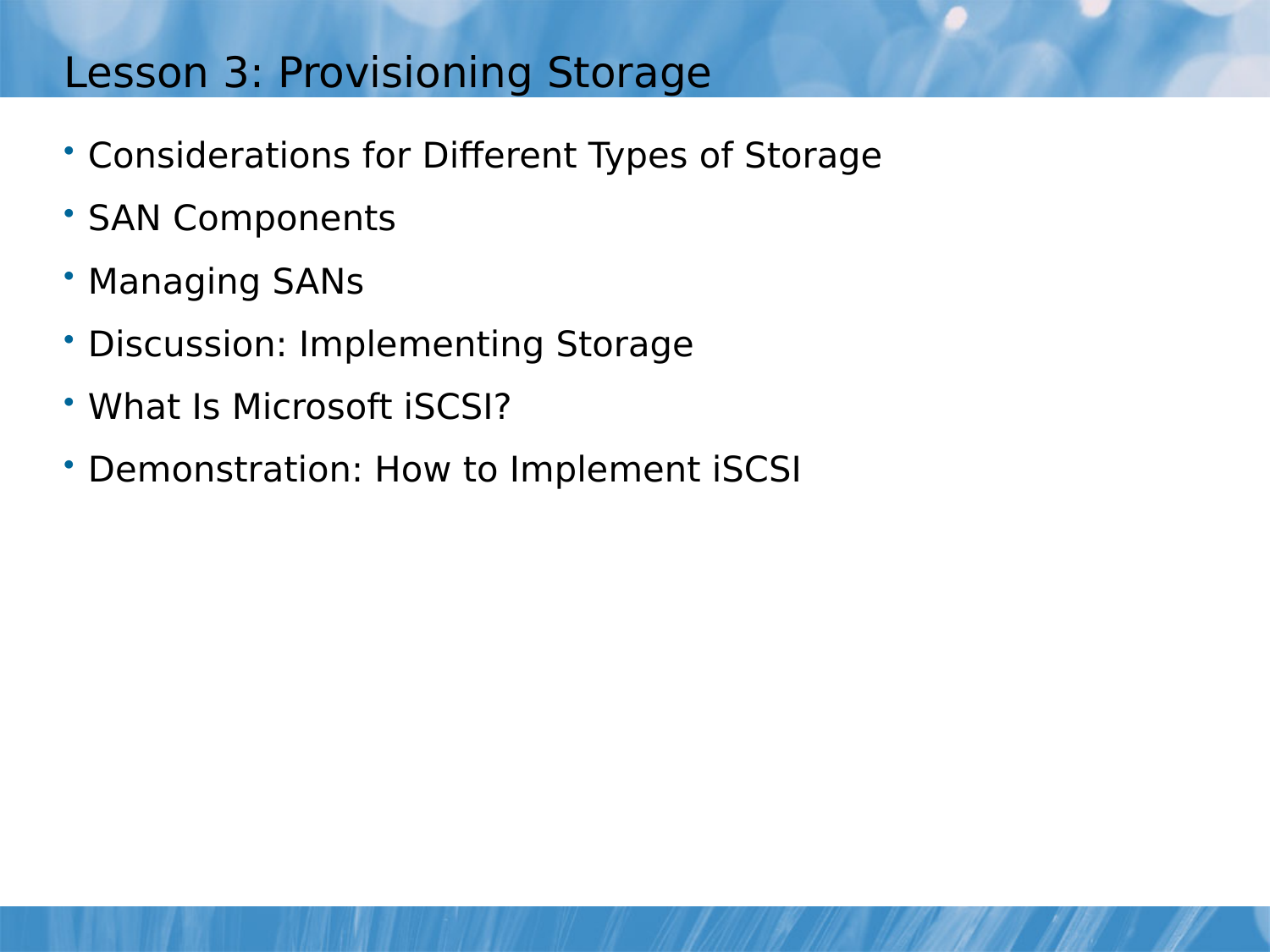

# Lesson 3: Provisioning Storage
Considerations for Different Types of Storage
SAN Components
Managing SANs
Discussion: Implementing Storage
What Is Microsoft iSCSI?
Demonstration: How to Implement iSCSI